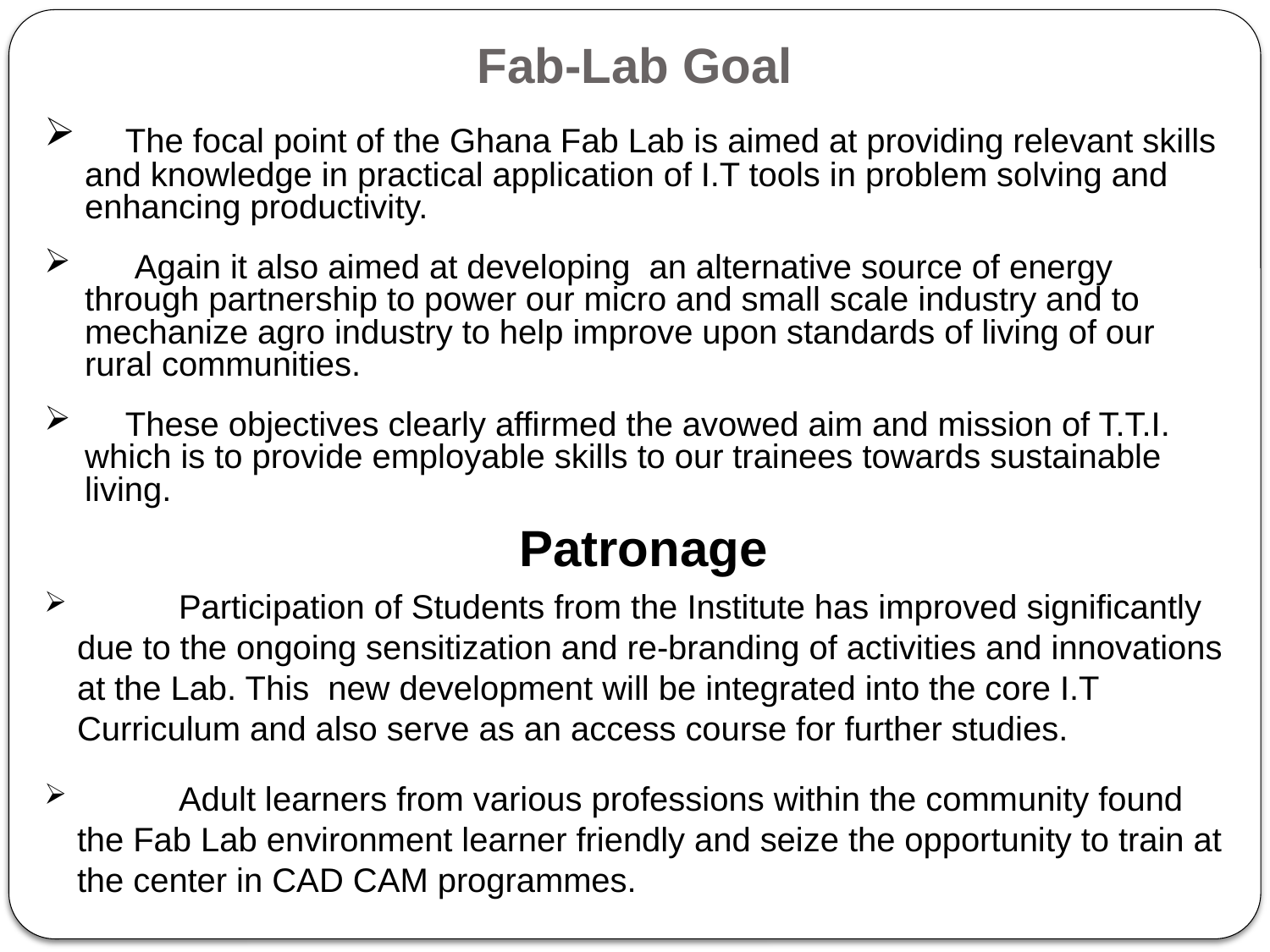

# Fab-Lab Goal
 	The focal point of the Ghana Fab Lab is aimed at providing relevant skills and knowledge in practical application of I.T tools in problem solving and enhancing productivity.

 	 Again it also aimed at developing  an alternative source of energy through partnership to power our micro and small scale industry and to mechanize agro industry to help improve upon standards of living of our rural communities.

 	These objectives clearly affirmed the avowed aim and mission of T.T.I. which is to provide employable skills to our trainees towards sustainable living.
 Patronage
 	Participation of Students from the Institute has improved significantly due to the ongoing sensitization and re-branding of activities and innovations at the Lab. This  new development will be integrated into the core I.T Curriculum and also serve as an access course for further studies.

 	Adult learners from various professions within the community found the Fab Lab environment learner friendly and seize the opportunity to train at the center in CAD CAM programmes.